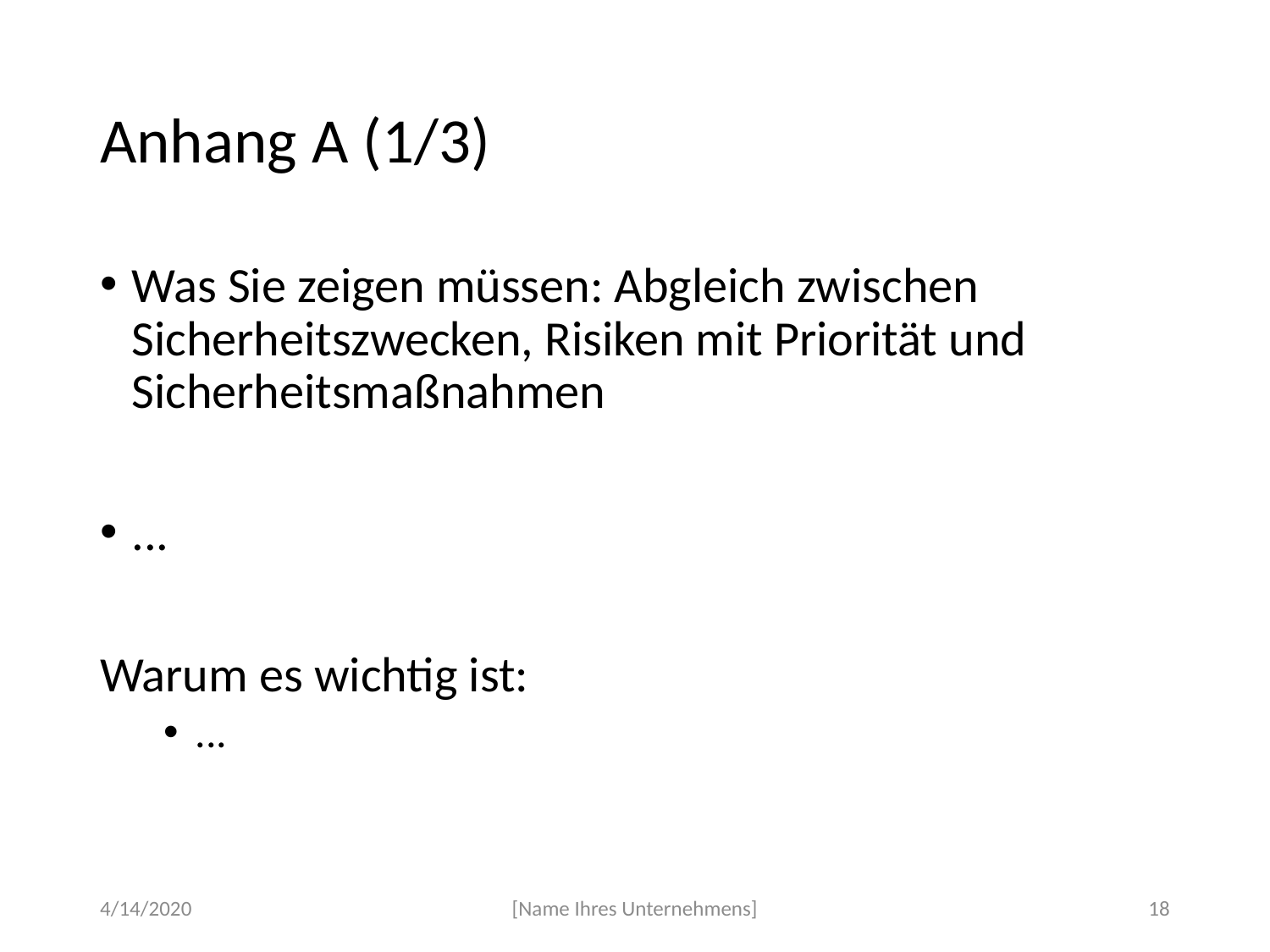

# Anhang A (1/3)
Was Sie zeigen müssen: Abgleich zwischen Sicherheitszwecken, Risiken mit Priorität und Sicherheitsmaßnahmen

...

Warum es wichtig ist:
...
4/14/2020
[Name Ihres Unternehmens]
18